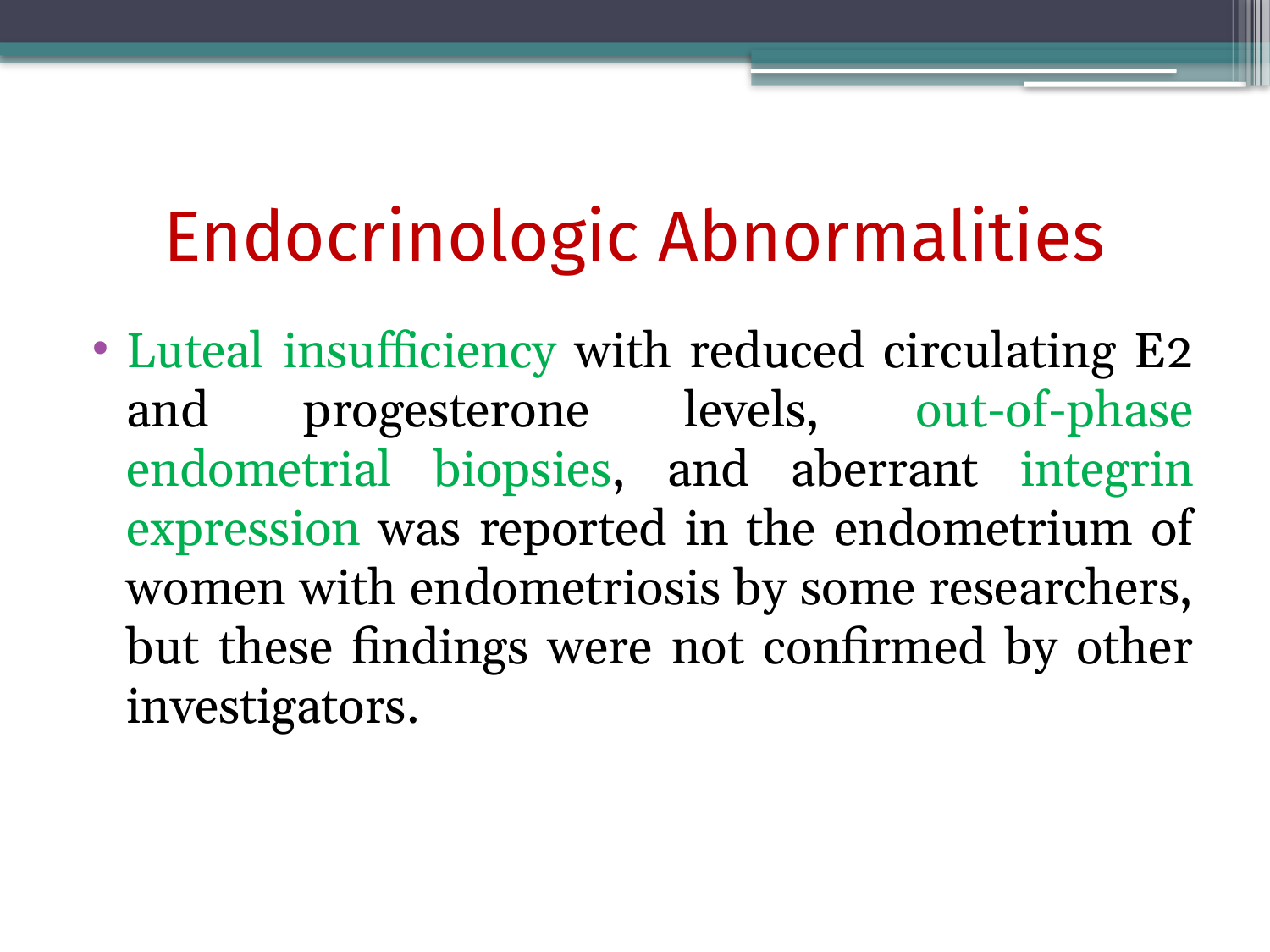

# Endocrinologic Abnormalities
Luteal insufficiency with reduced circulating E2 and progesterone levels, out-of-phase endometrial biopsies, and aberrant integrin expression was reported in the endometrium of women with endometriosis by some researchers, but these findings were not confirmed by other investigators.